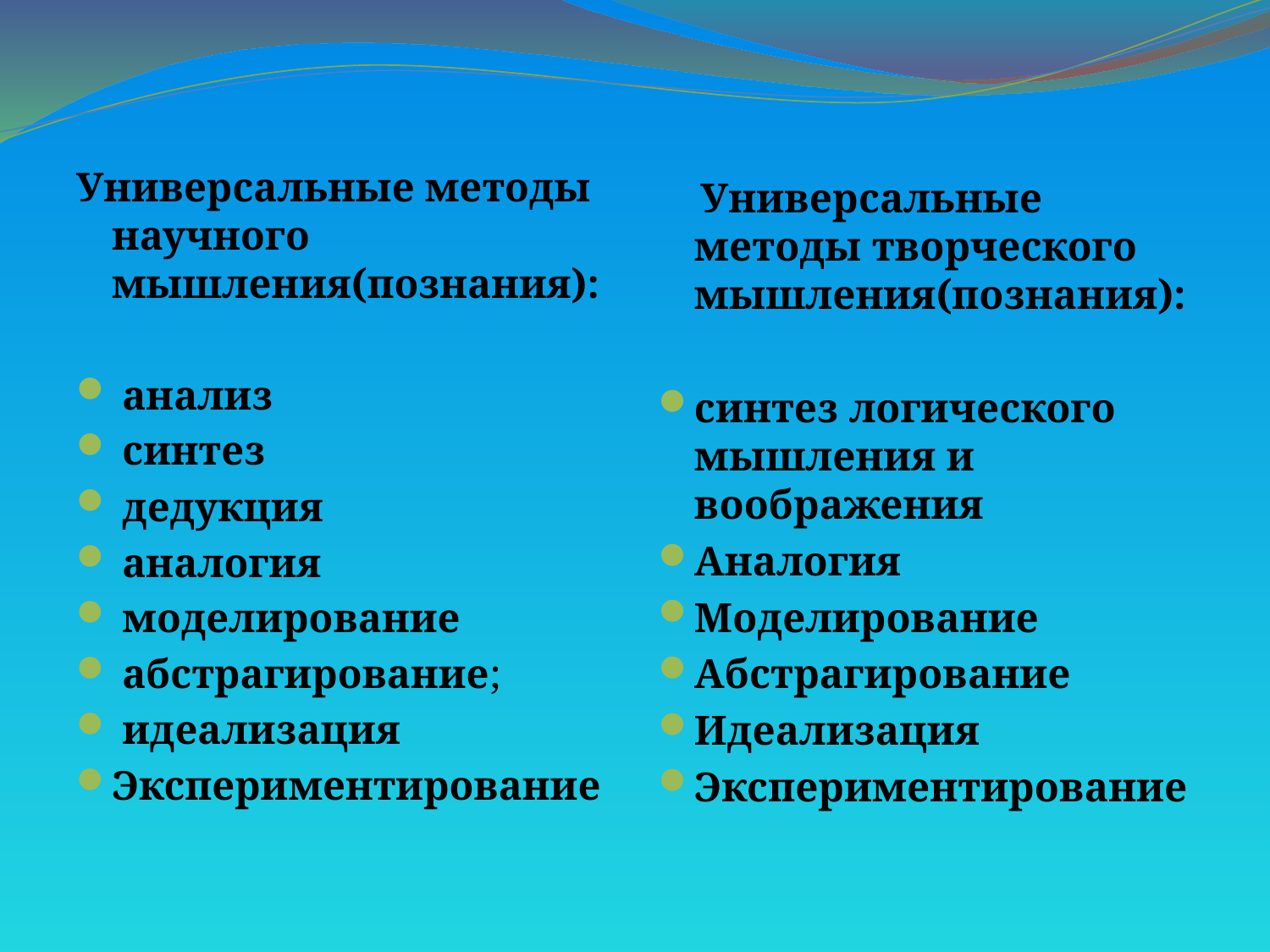

#
Универсальные методы научного мышления(познания):

 анализ
 синтез
 дедукция
 аналогия
 моделирование
 абстрагирование;
 идеализация
Экспериментирование
    Универсальные методы творческого мышления(познания):

синтез логического мышления и воображения
Аналогия
Моделирование
Абстрагирование
Идеализация
Экспериментирование